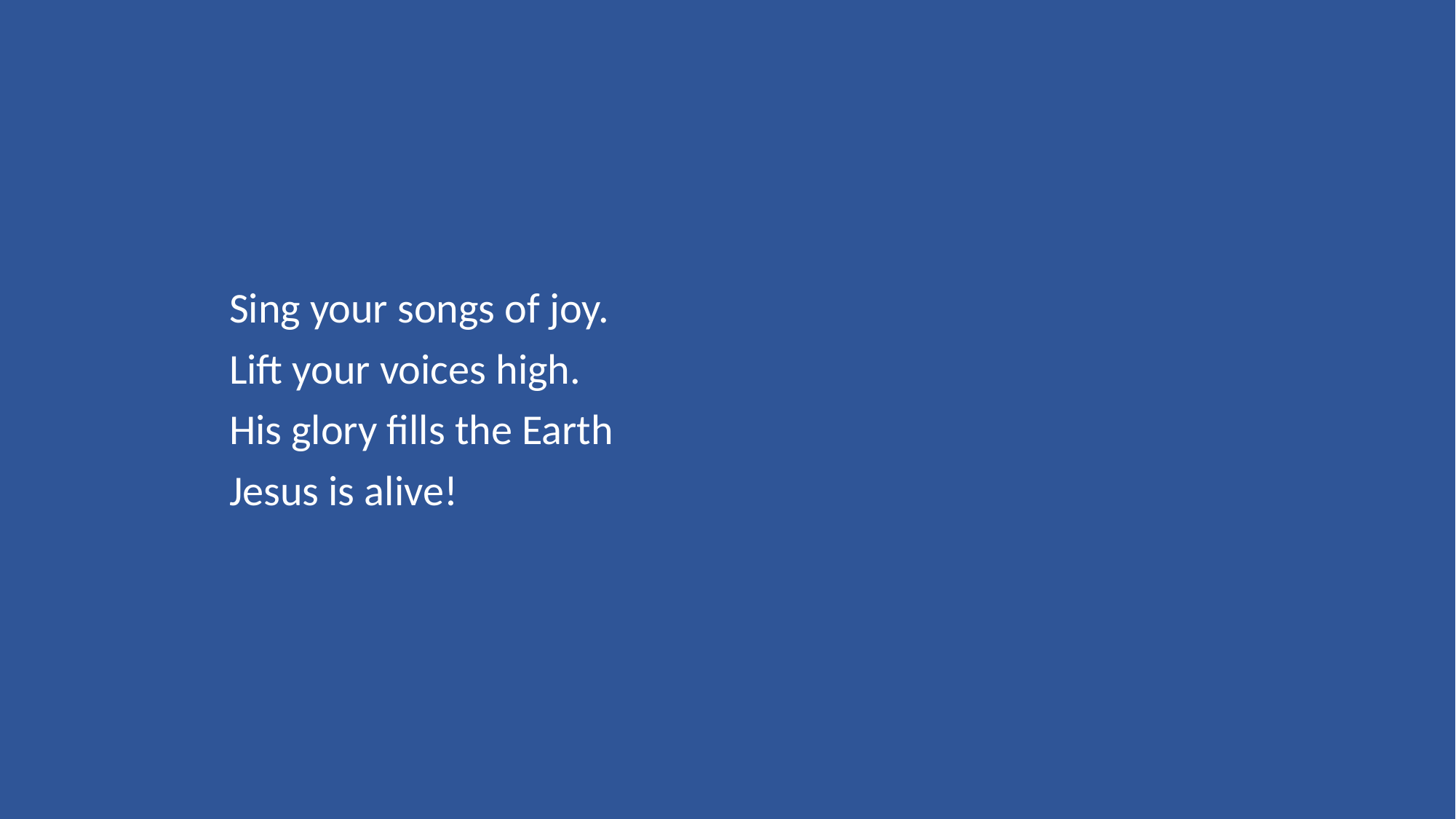

Sing your songs of joy.
Lift your voices high.
His glory fills the Earth
Jesus is alive!